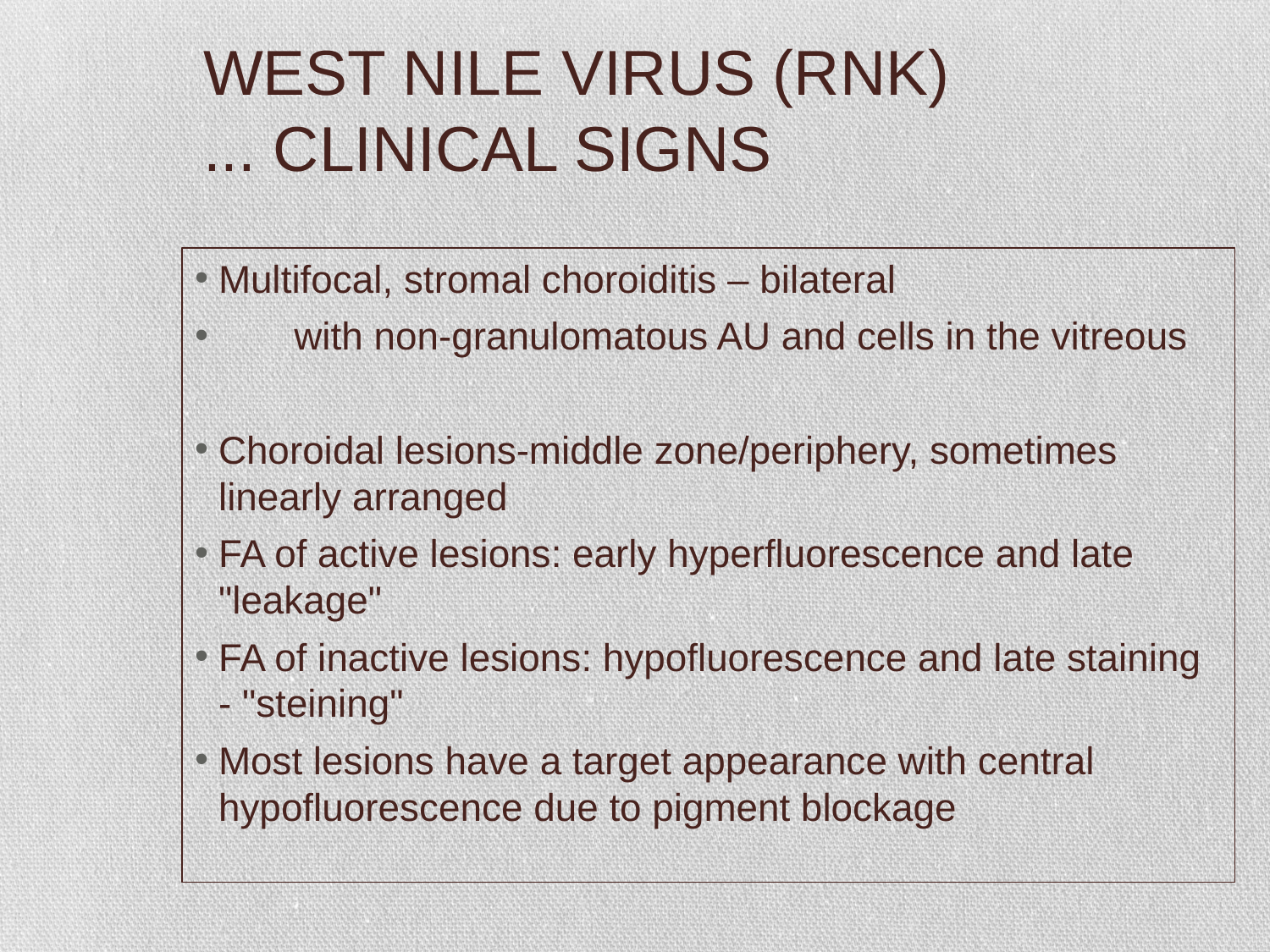

WEST NILE VIRUS (RNK)
... CLINICAL SIGNS

Multifocal, stromal choroiditis – bilateral
       with non-granulomatous AU and cells in the vitreous

Choroidal lesions-middle zone/periphery, sometimes linearly arranged
FA of active lesions: early hyperfluorescence and late "leakage"
FA of inactive lesions: hypofluorescence and late staining - "steining"
Most lesions have a target appearance with central hypofluorescence due to pigment blockage